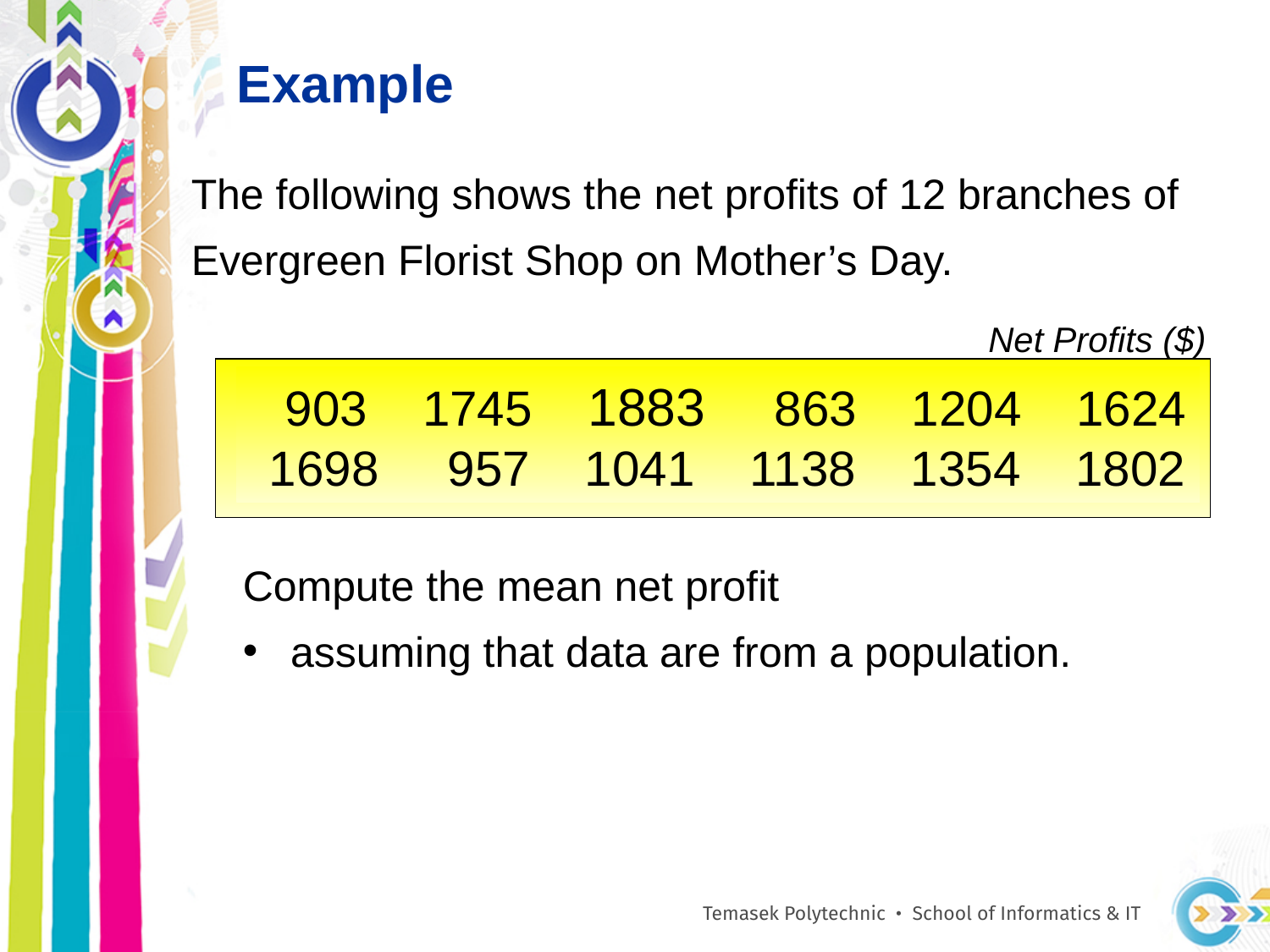

Example
The following shows the net profits of 12 branches of Evergreen Florist Shop on Mother’s Day.
Net Profits ($)

903    1745    1883     863    1204    1624
1698     957    1041    1138    1354    1802
Compute the mean net profit
assuming that data are from a population.